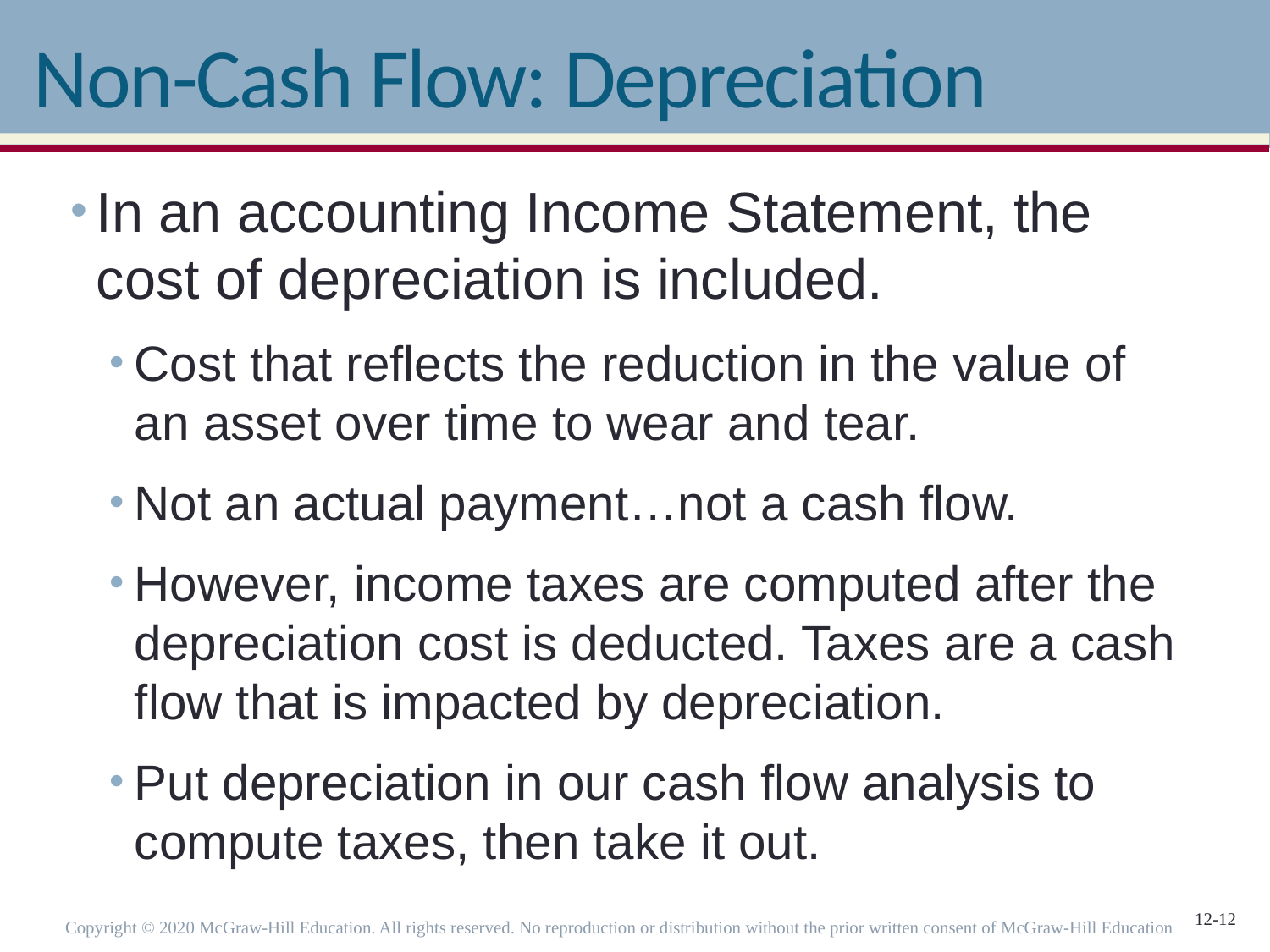

# Non-Cash Flow: Depreciation
In an accounting Income Statement, the cost of depreciation is included.
Cost that reflects the reduction in the value of an asset over time to wear and tear.
Not an actual payment…not a cash flow.
However, income taxes are computed after the depreciation cost is deducted. Taxes are a cash flow that is impacted by depreciation.
Put depreciation in our cash flow analysis to compute taxes, then take it out.
Copyright © 2020 McGraw-Hill Education. All rights reserved. No reproduction or distribution without the prior written consent of McGraw-Hill Education